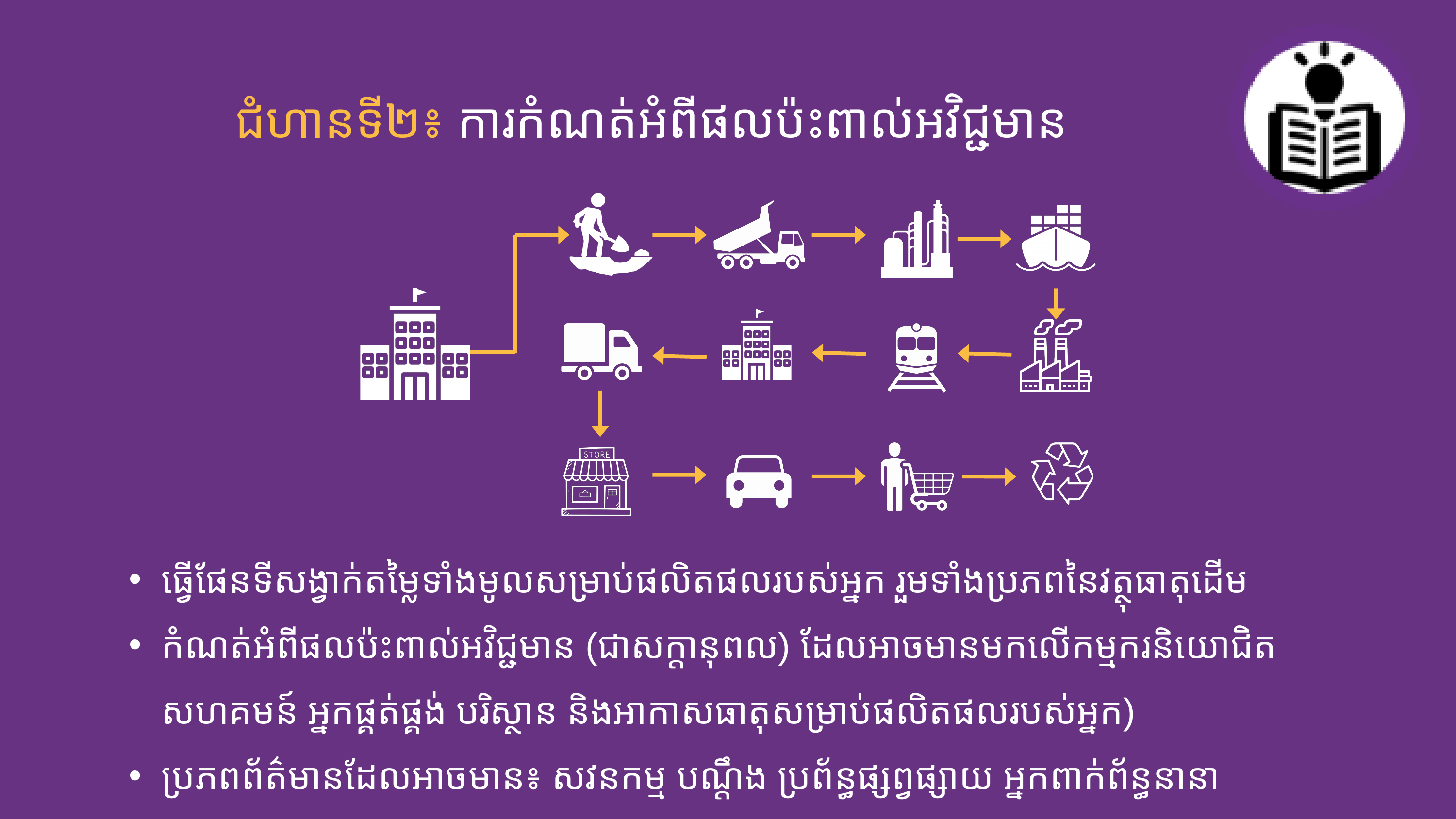

ជំហានទី២៖ ការកំណត់អំពីផលប៉ះពាល់អវិជ្ជមាន

ធ្វើផែនទីសង្វាក់តម្លៃទាំងមូលសម្រាប់ផលិតផលរបស់អ្នក រួមទាំងប្រភពនៃវត្ថុធាតុដើម
កំណត់អំពីផលប៉ះពាល់អវិជ្ជមាន (ជាសក្ដានុពល) ដែលអាចមានមកលើកម្មករនិយោជិត សហគមន៍ អ្នកផ្គត់ផ្គង់ បរិស្ថាន និងអាកាសធាតុសម្រាប់ផលិតផលរបស់អ្នក)
ប្រភពព័ត៌មានដែលអាចមាន៖ សវនកម្ម បណ្ដឹង​ ប្រព័ន្ធផ្សព្វផ្សាយ អ្នកពាក់ព័ន្ធនានា